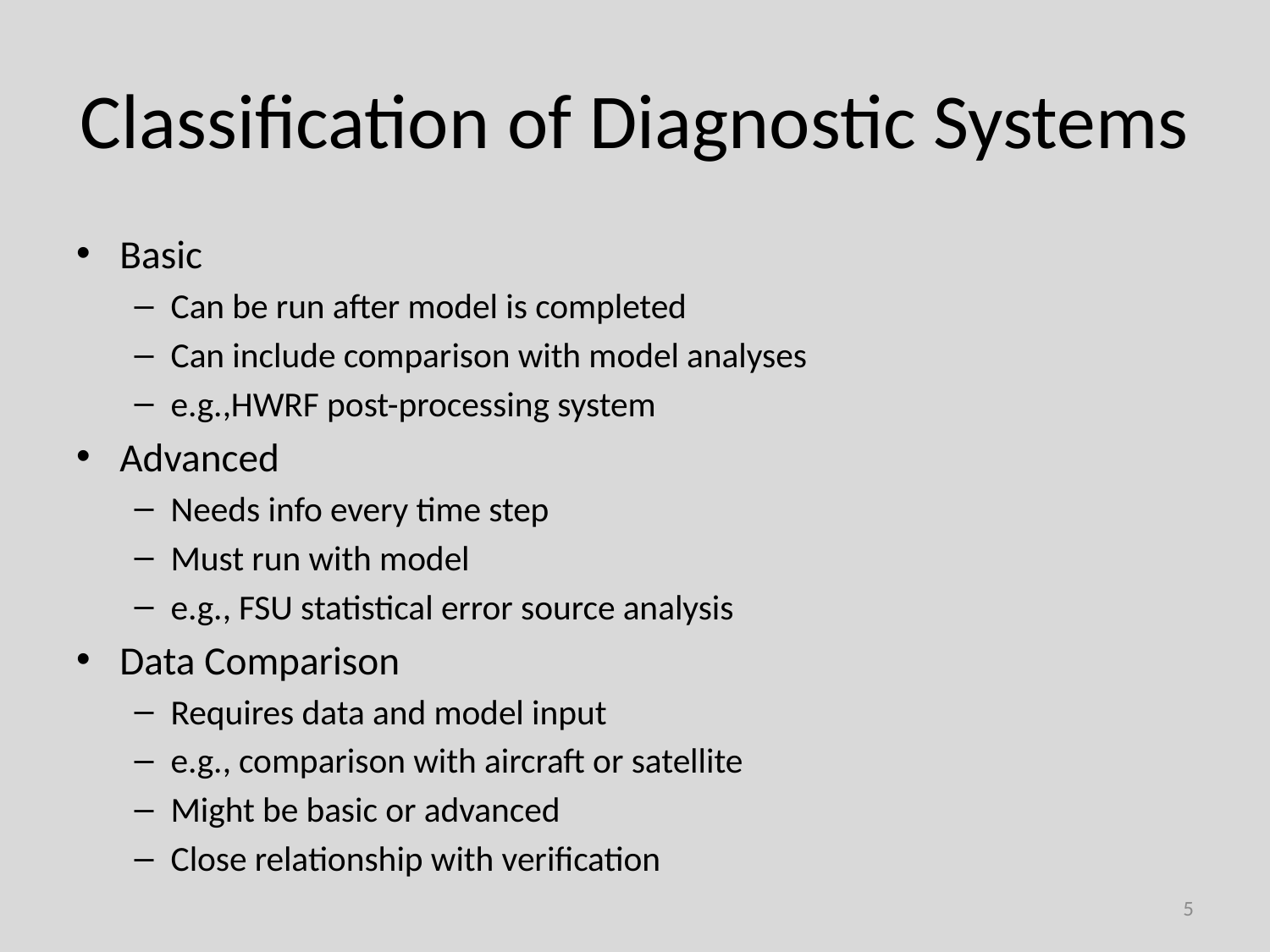

# Classification of Diagnostic Systems
Basic
Can be run after model is completed
Can include comparison with model analyses
e.g.,HWRF post-processing system
Advanced
Needs info every time step
Must run with model
e.g., FSU statistical error source analysis
Data Comparison
Requires data and model input
e.g., comparison with aircraft or satellite
Might be basic or advanced
Close relationship with verification
5